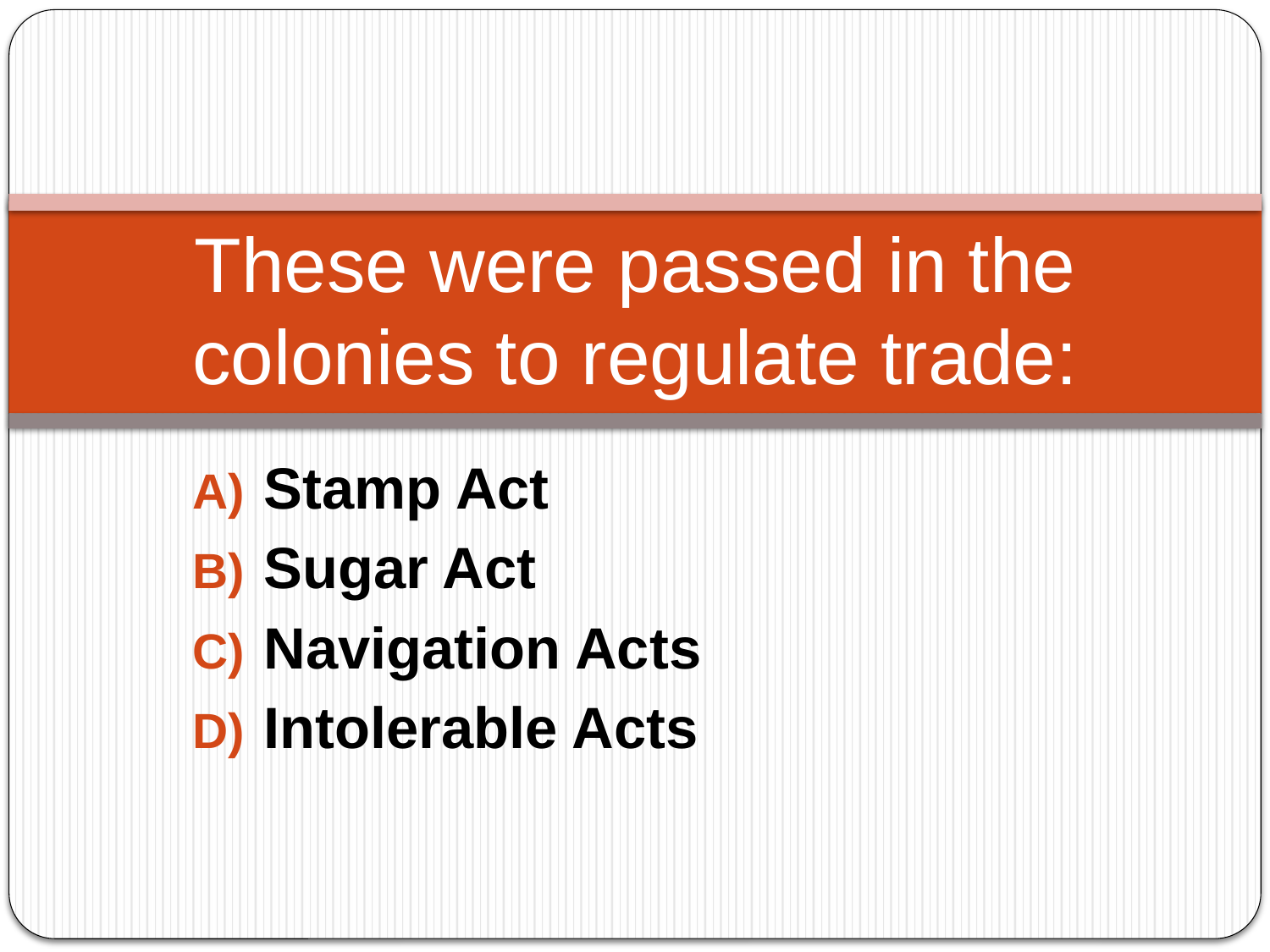

# These were passed in the colonies to regulate trade:
Stamp Act
Sugar Act
Navigation Acts
Intolerable Acts